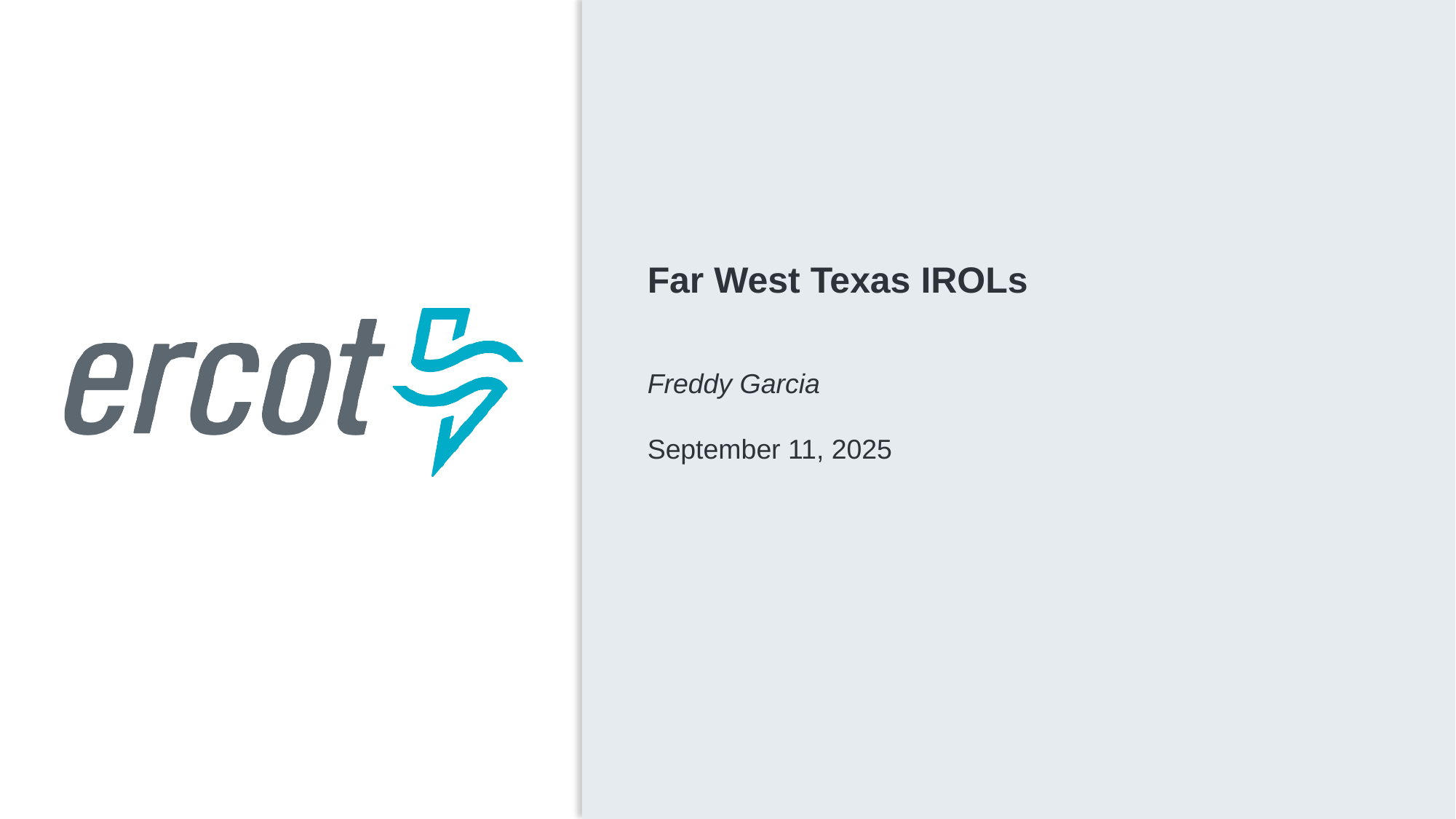

Far West Texas IROLs

Freddy Garcia

September 11, 2025